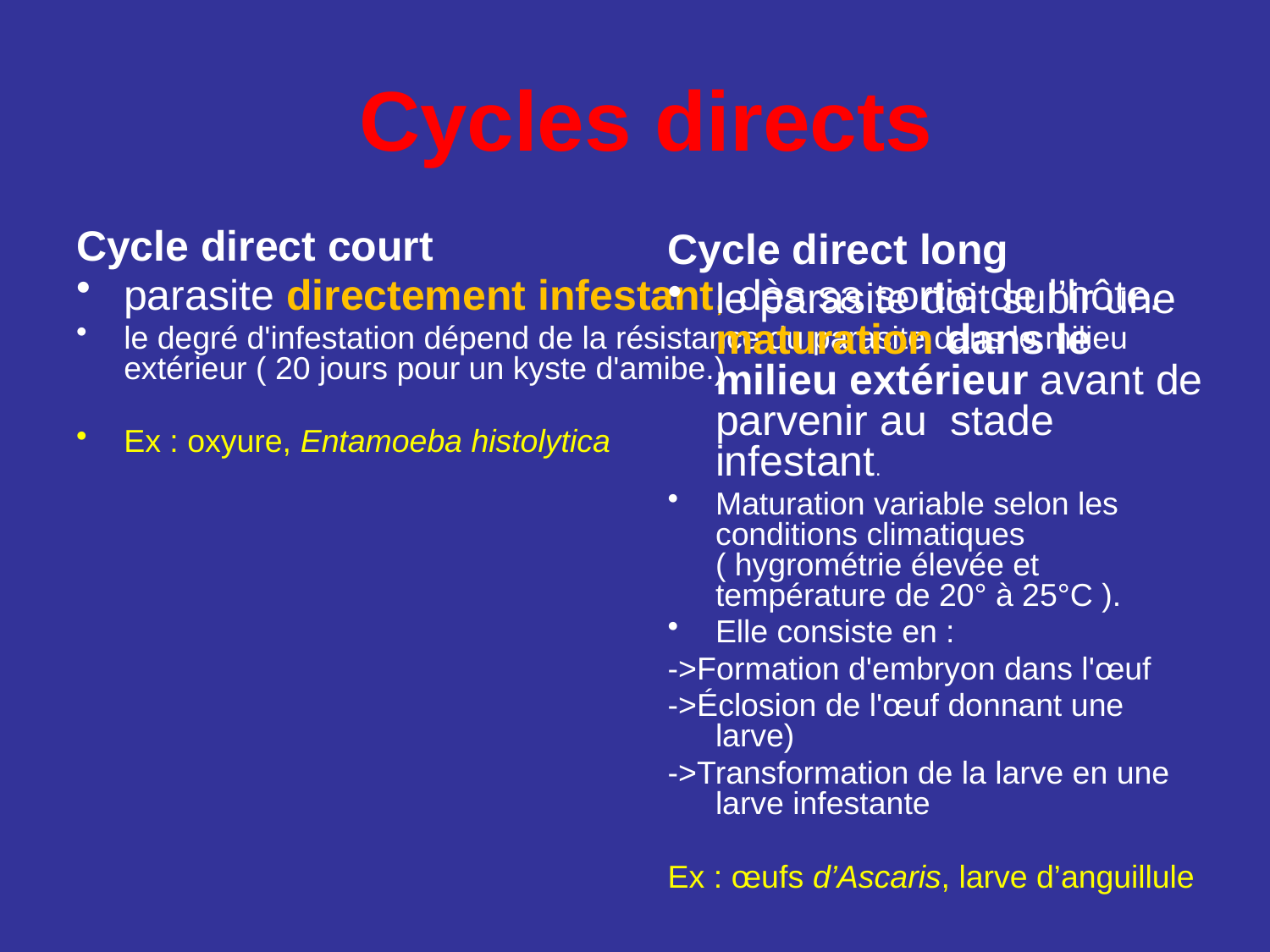

# Cycles directs
Cycle direct court
parasite directement infestant, dès sa sortie de l’hôte.
le degré d'infestation dépend de la résistance du parasite dans le milieu extérieur ( 20 jours pour un kyste d'amibe.)

Ex : oxyure, Entamoeba histolytica
Cycle direct long
le parasite doit subir une maturation dans le milieu extérieur avant de parvenir au  stade infestant.
Maturation variable selon les conditions climatiques ( hygrométrie élevée et température de 20° à 25°C ).
Elle consiste en :
->Formation d'embryon dans l'œuf
->Éclosion de l'œuf donnant une larve)
->Transformation de la larve en une larve infestante

Ex : œufs d’Ascaris, larve d’anguillule